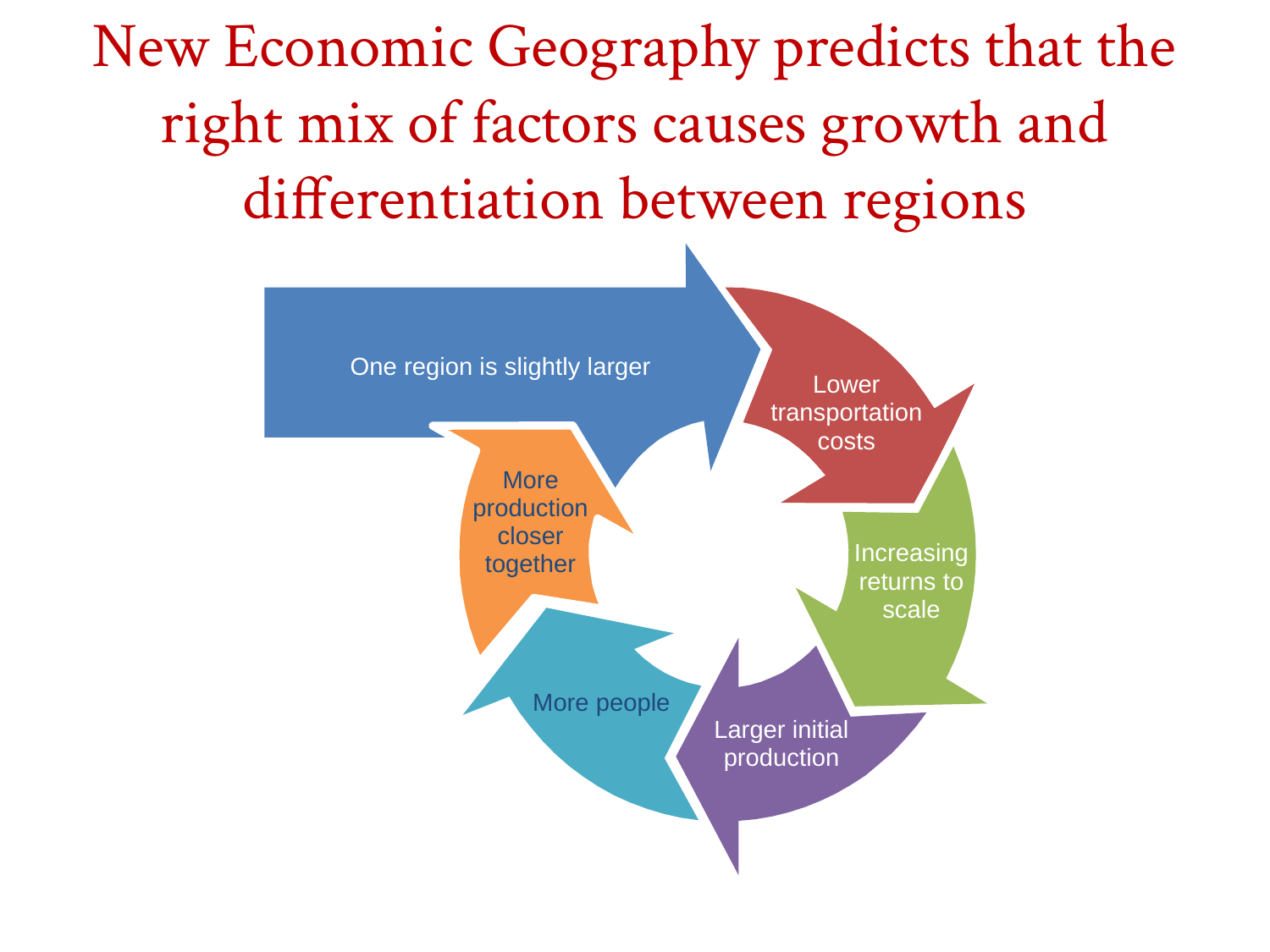

# New Economic Geography predicts that the right mix of factors causes growth and differentiation between regions

One region is slightly larger
Lower transportation costs

More production closer together
Increasing returns to scale

More people
Larger initial production